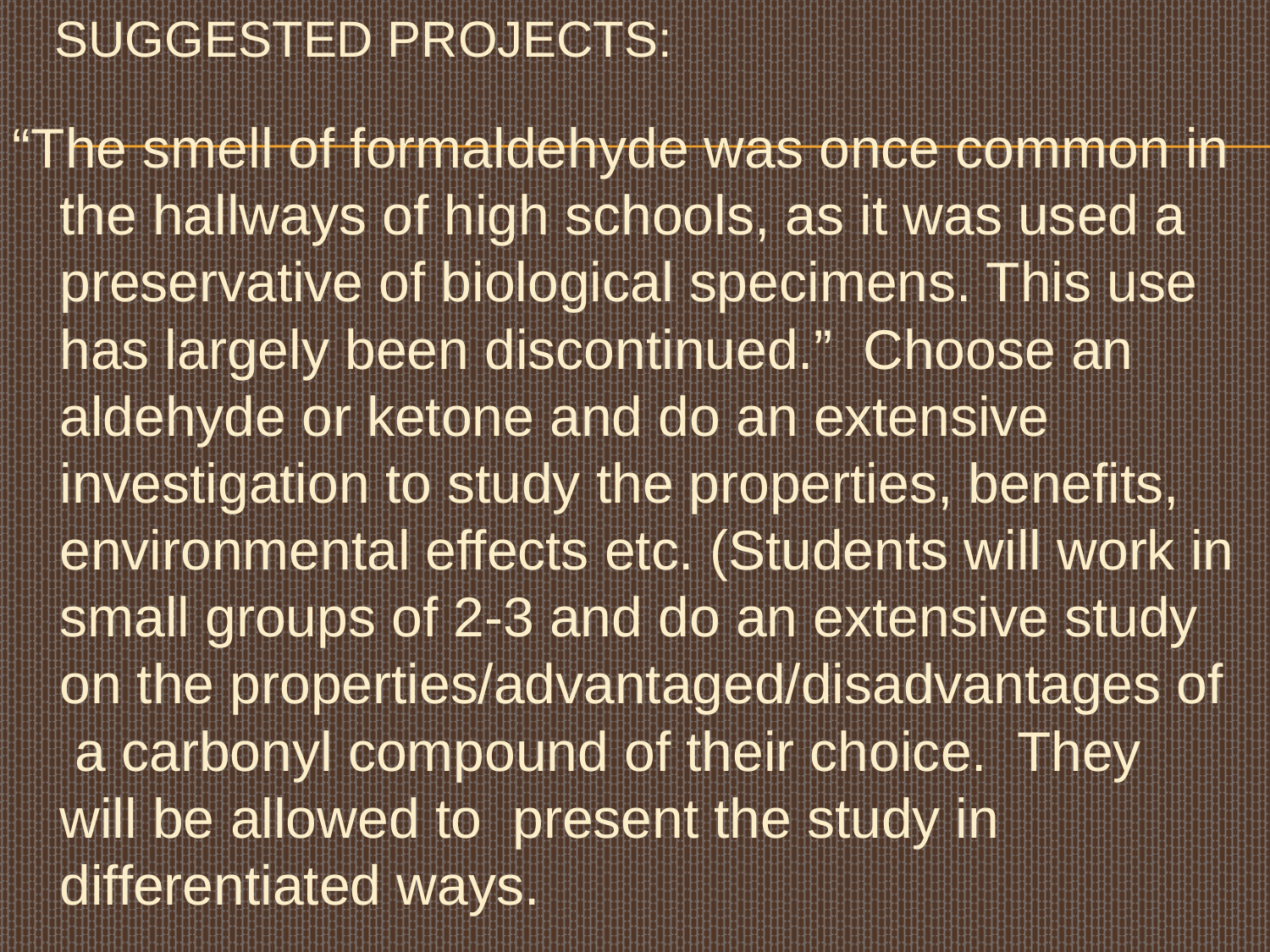

# Suggested Projects:
“The smell of formaldehyde was once common in the hallways of high schools, as it was used a preservative of biological specimens. This use has largely been discontinued.”  Choose an aldehyde or ketone and do an extensive investigation to study the properties, benefits, environmental effects etc. (Students will work in small groups of 2-3 and do an extensive study on the properties/advantaged/disadvantages of  a carbonyl compound of their choice.  They  will be allowed to  present the study in differentiated ways.